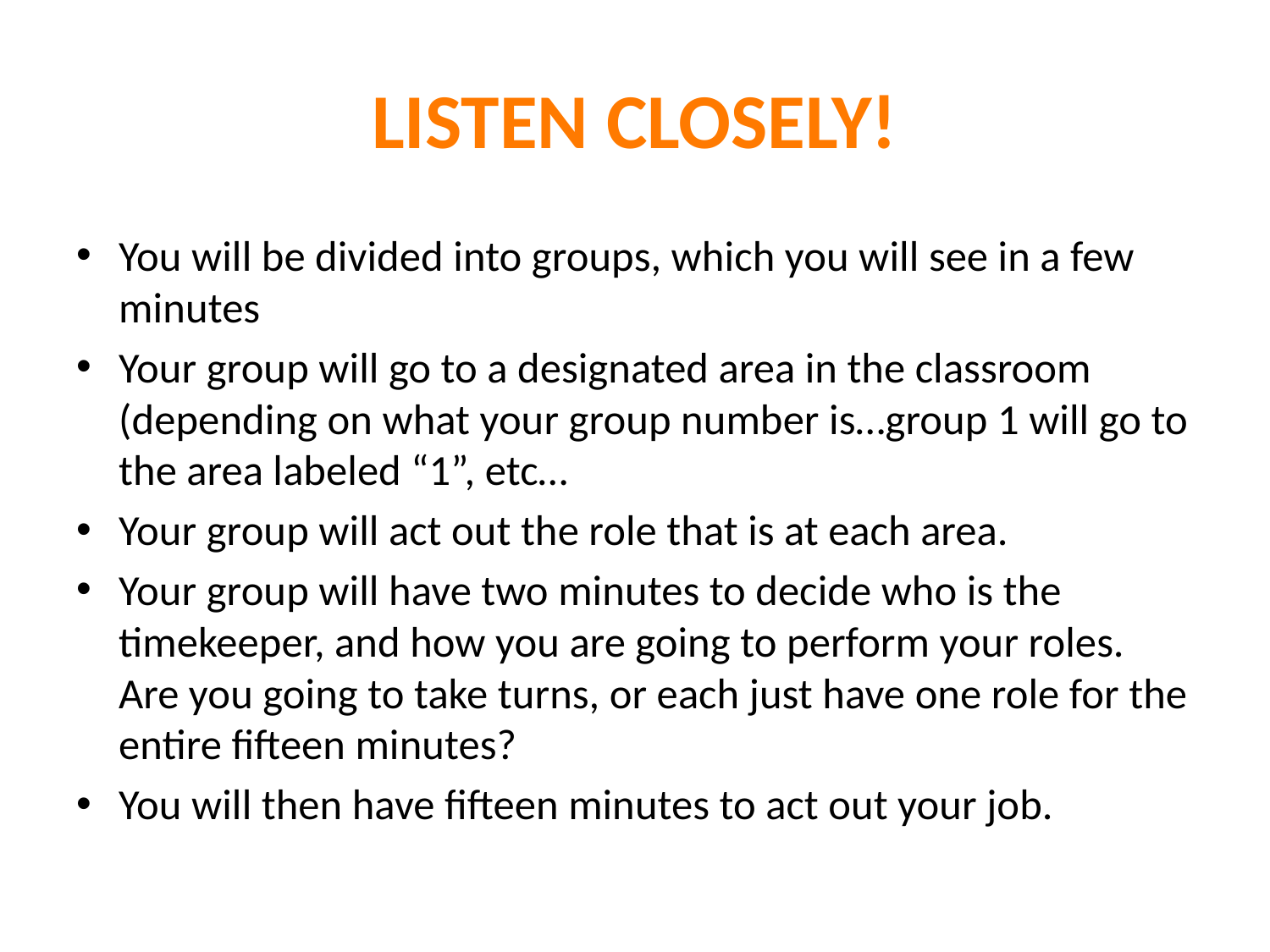

# LISTEN CLOSELY!
You will be divided into groups, which you will see in a few minutes
Your group will go to a designated area in the classroom (depending on what your group number is…group 1 will go to the area labeled “1”, etc…
Your group will act out the role that is at each area.
Your group will have two minutes to decide who is the timekeeper, and how you are going to perform your roles. Are you going to take turns, or each just have one role for the entire fifteen minutes?
You will then have fifteen minutes to act out your job.